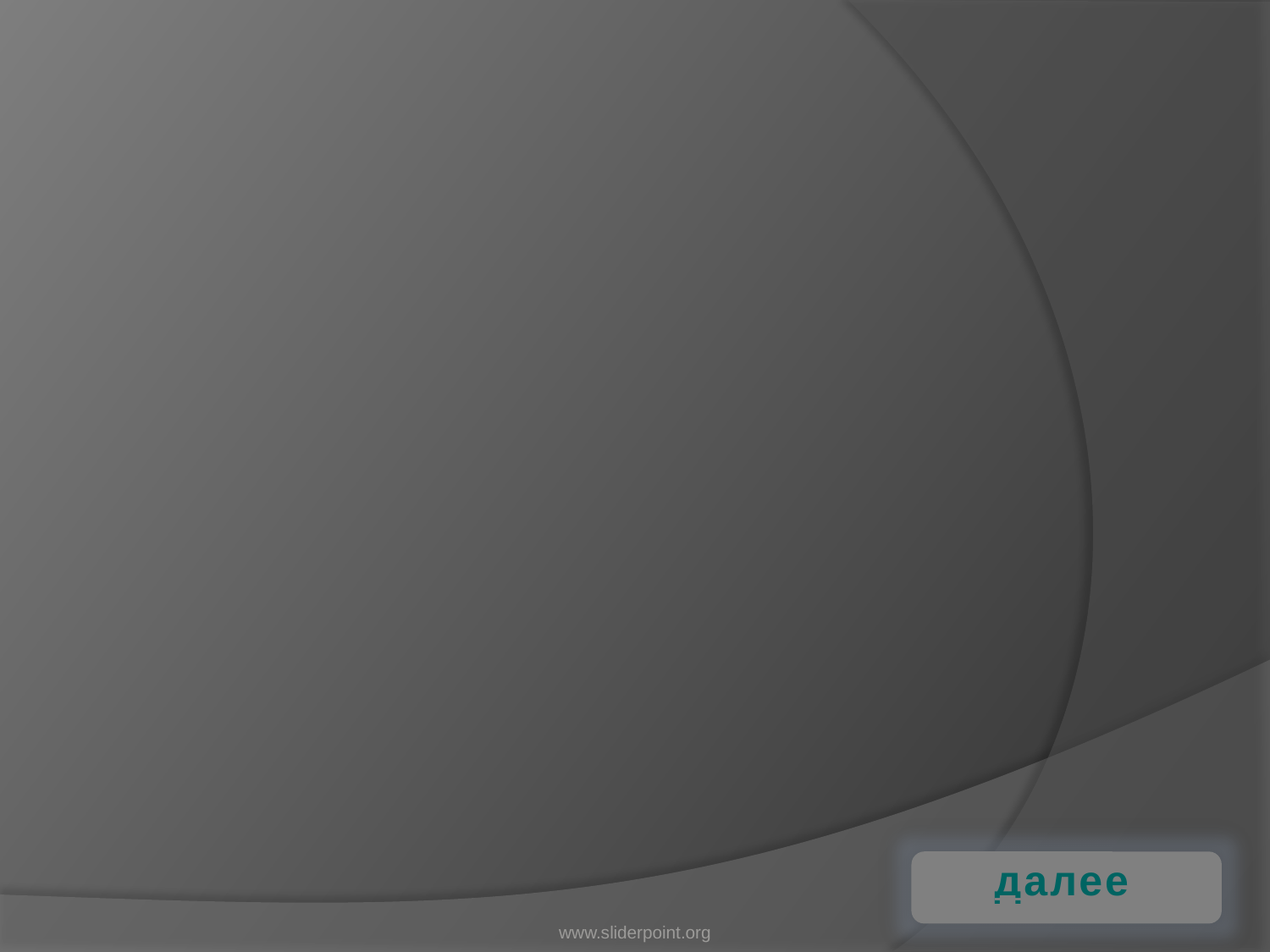

Что такое Wi-Fi

История

Железо
# далее

www.sliderpoint.org